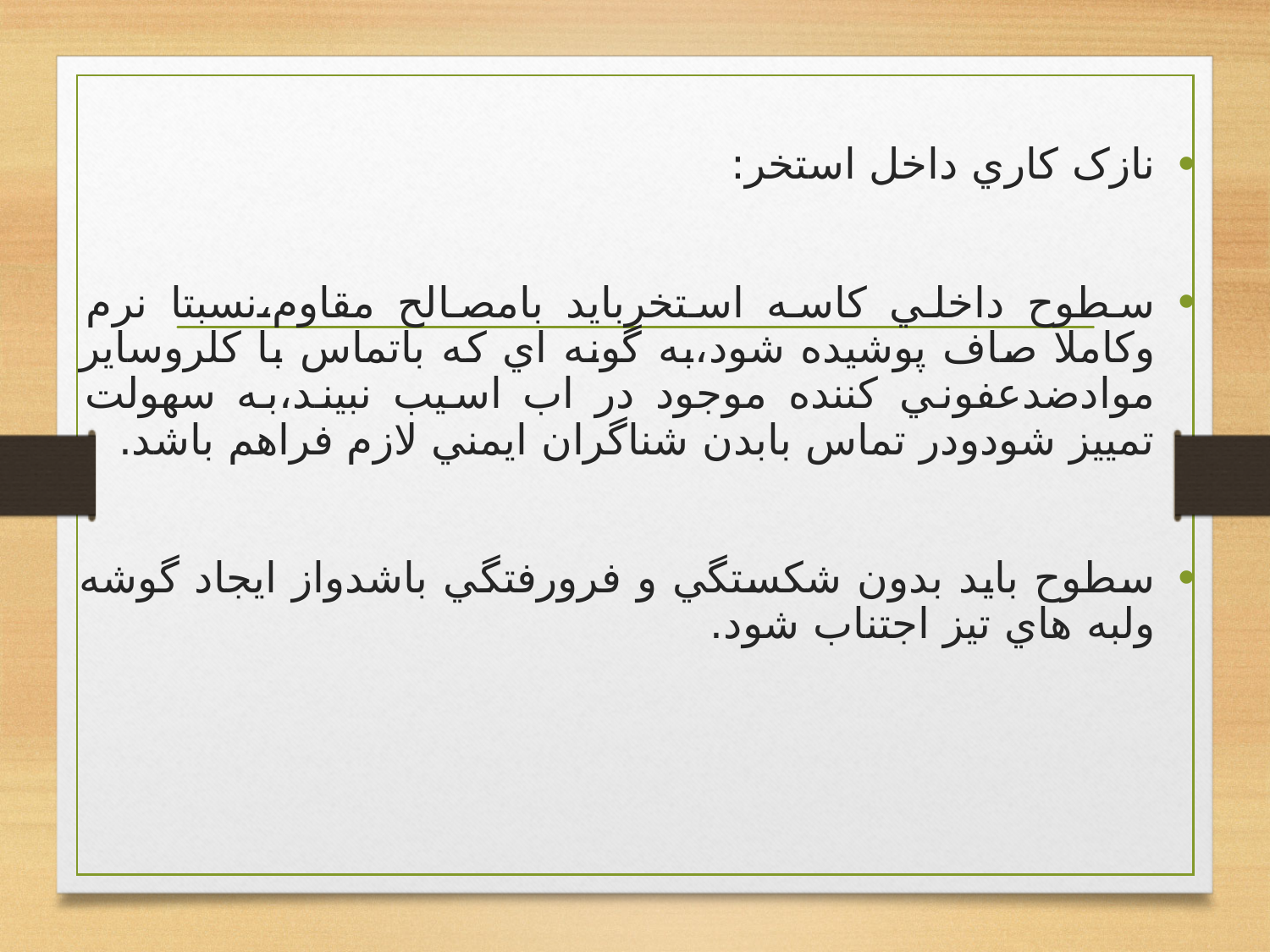

نازک کاري داخل استخر:

سطوح داخلي کاسه استخربايد بامصالح مقاوم،نسبتا نرم وکاملا صاف پوشيده شود،به گونه اي که باتماس با کلروساير موادضدعفوني کننده موجود در اب اسيب نبيند،به سهولت تمييز شودودر تماس بابدن شناگران ايمني لازم فراهم باشد.

سطوح بايد بدون شکستگي و فرورفتگي باشدواز ايجاد گوشه ولبه هاي تيز اجتناب شود.